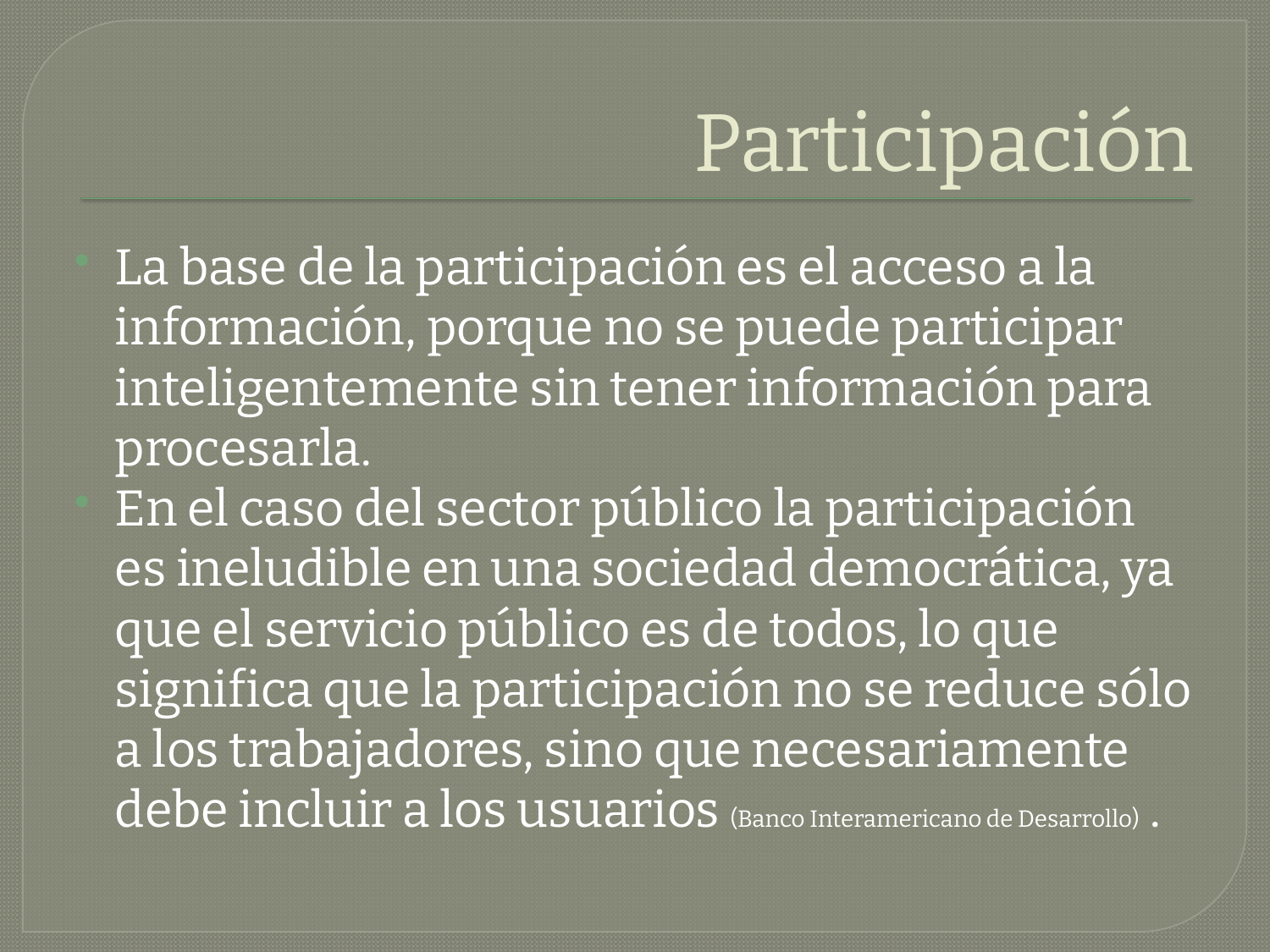

# Participación
La base de la participación es el acceso a la información, porque no se puede participar inteligentemente sin tener información para procesarla.
En el caso del sector público la participación es ineludible en una sociedad democrática, ya que el servicio público es de todos, lo que significa que la participación no se reduce sólo a los trabajadores, sino que necesariamente debe incluir a los usuarios (Banco Interamericano de Desarrollo) .